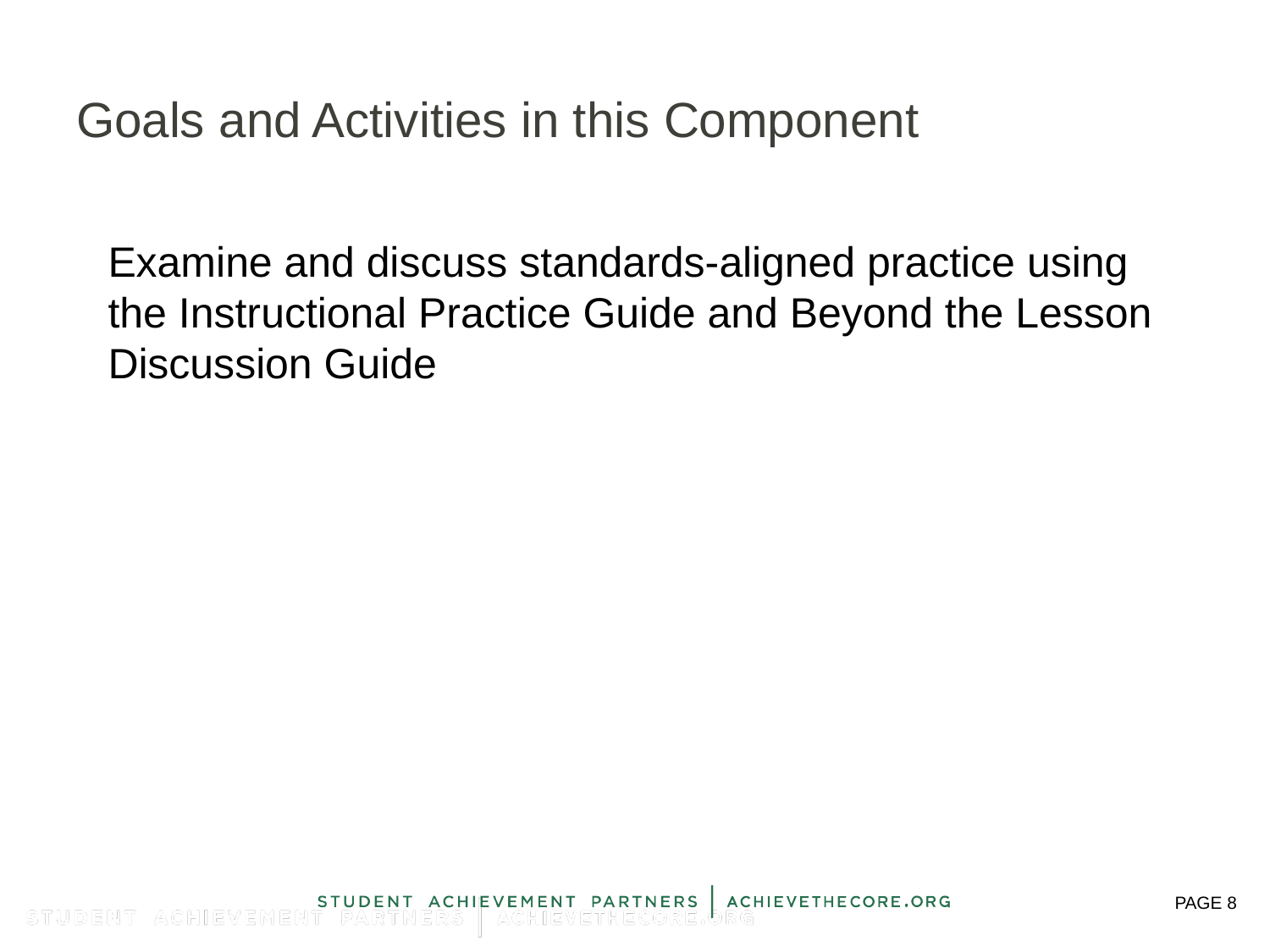

# Goals and Activities in this Component
Examine and discuss standards-aligned practice using the Instructional Practice Guide and Beyond the Lesson Discussion Guide